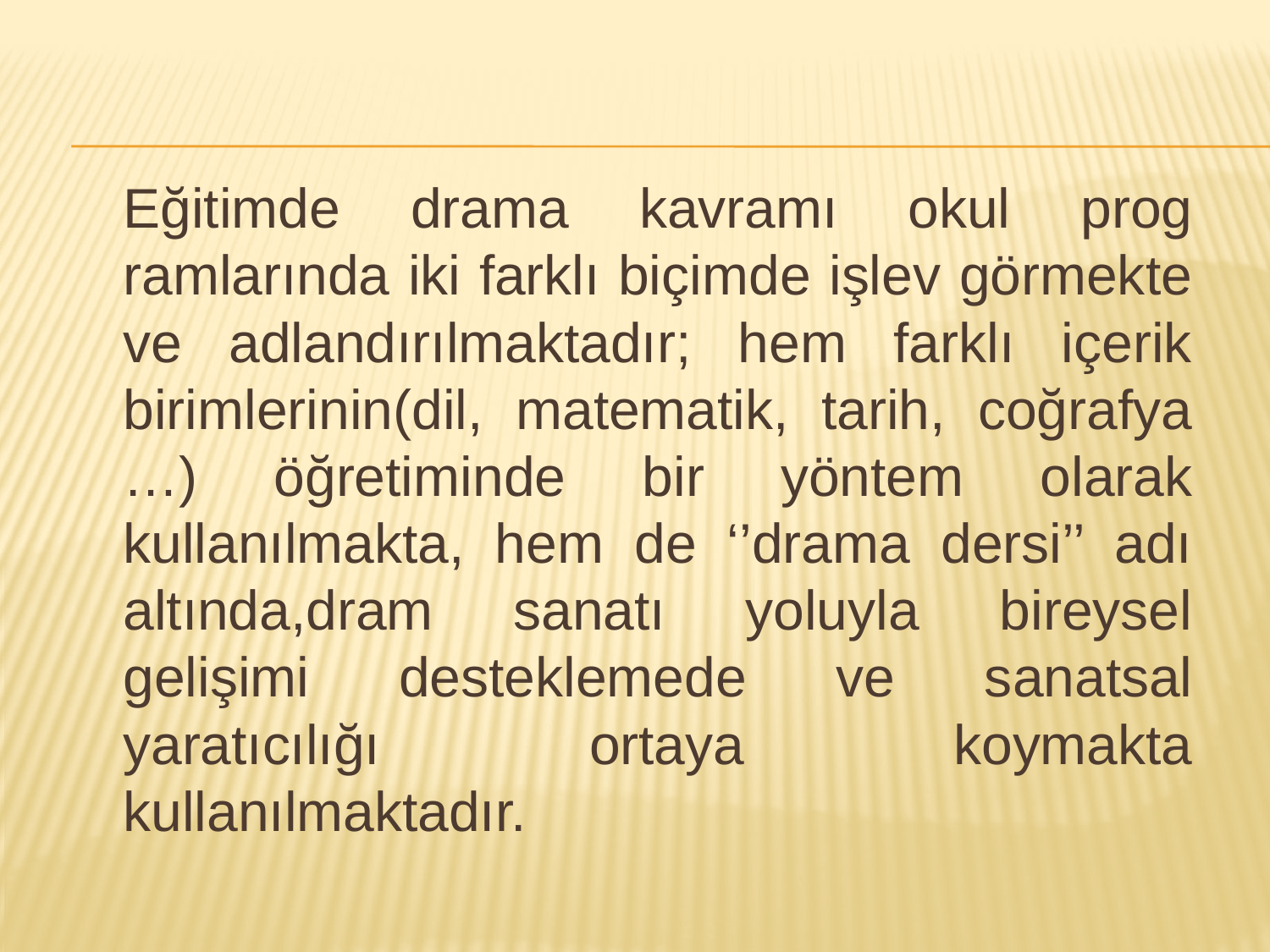

Eğitimde drama kavramı okul prog ramlarında iki farklı biçimde işlev görmekte ve adlandırılmaktadır; hem farklı içerik birimlerinin(dil, matematik, tarih, coğrafya …) öğretiminde bir yöntem olarak kullanılmakta, hem de ‘’drama dersi’’ adı altında,dram sanatı yoluyla bireysel gelişimi desteklemede ve sanatsal yaratıcılığı ortaya koymakta kullanılmaktadır.